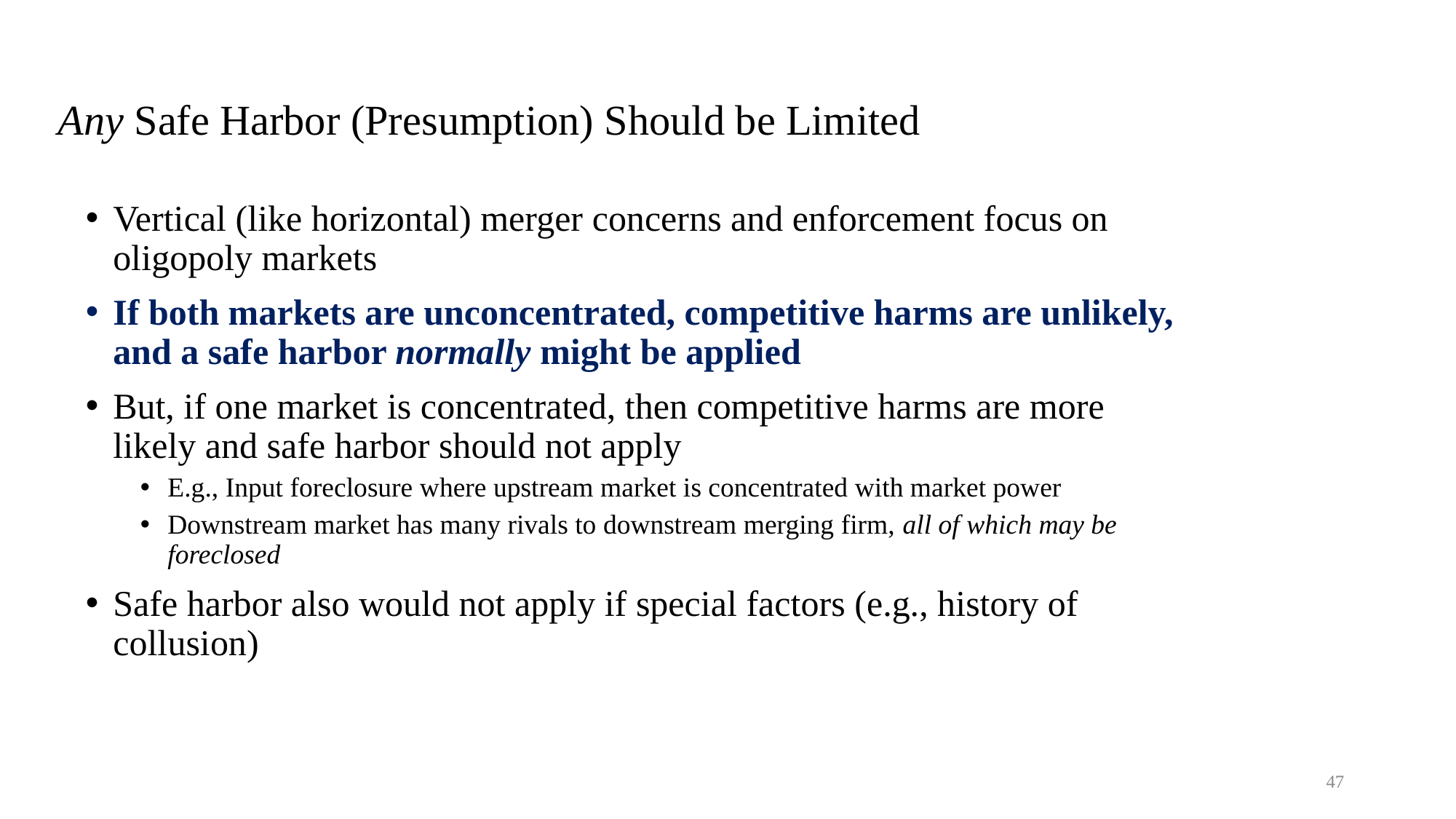

# Any Safe Harbor (Presumption) Should be Limited
Vertical (like horizontal) merger concerns and enforcement focus on oligopoly markets
If both markets are unconcentrated, competitive harms are unlikely, and a safe harbor normally might be applied
But, if one market is concentrated, then competitive harms are more likely and safe harbor should not apply
E.g., Input foreclosure where upstream market is concentrated with market power
Downstream market has many rivals to downstream merging firm, all of which may be foreclosed
Safe harbor also would not apply if special factors (e.g., history of collusion)

47